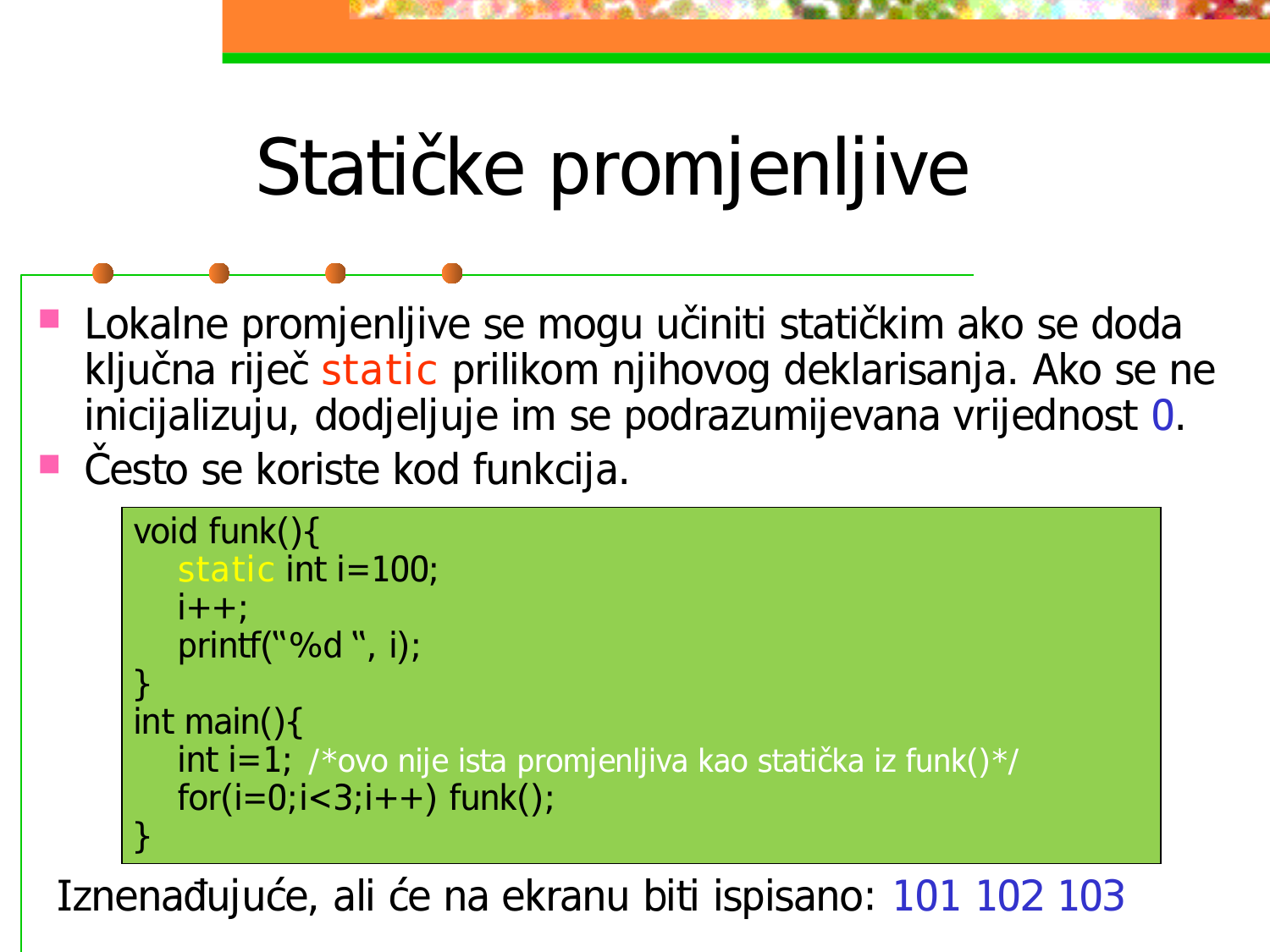

# Statičke promjenljive
Lokalne promjenljive se mogu učiniti statičkim ako se doda ključna riječ static prilikom njihovog deklarisanja. Ako se ne inicijalizuju, dodjeljuje im se podrazumijevana vrijednost 0.
Često se koriste kod funkcija.
void funk(){
    static int i=100;
    i++;
    printf(“%d “, i);
}
int main(){
    int i=1;	/*ovo nije ista promjenljiva kao statička iz funk()*/
    for(i=0;i<3;i++) funk();
}
Iznenađujuće, ali će na ekranu biti ispisano: 101 102 103